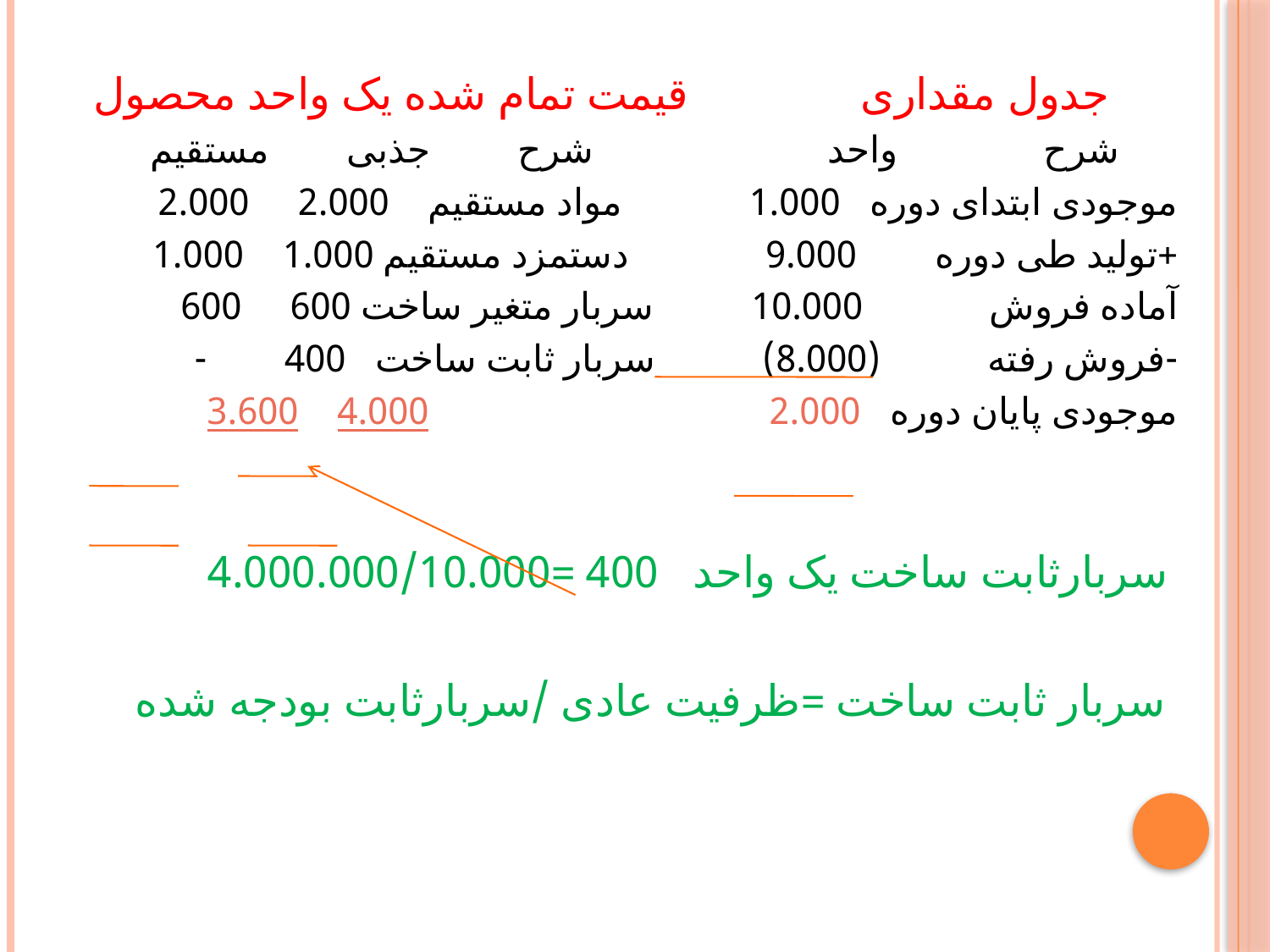

#
       جدول مقداری               قیمت تمام شده یک واحد محصول
      شرح               واحد                        شرح         جذبی        مستقیم
موجودی ابتدای دوره   1.000             مواد مستقیم    2.000     2.000
+تولید طی دوره        9.000              دستمزد مستقیم 1.000    1.000
آماده فروش             10.000          سربار متغیر ساخت 600     600
-فروش رفته           (8.000)           سربار ثابت ساخت   400        -
موجودی پایان دوره   2.000                                   4.000    3.600

 سربارثابت ساخت یک واحد   400 =4.000.000/10.000

 سربار ثابت ساخت =ظرفیت عادی /سربارثابت بودجه شده